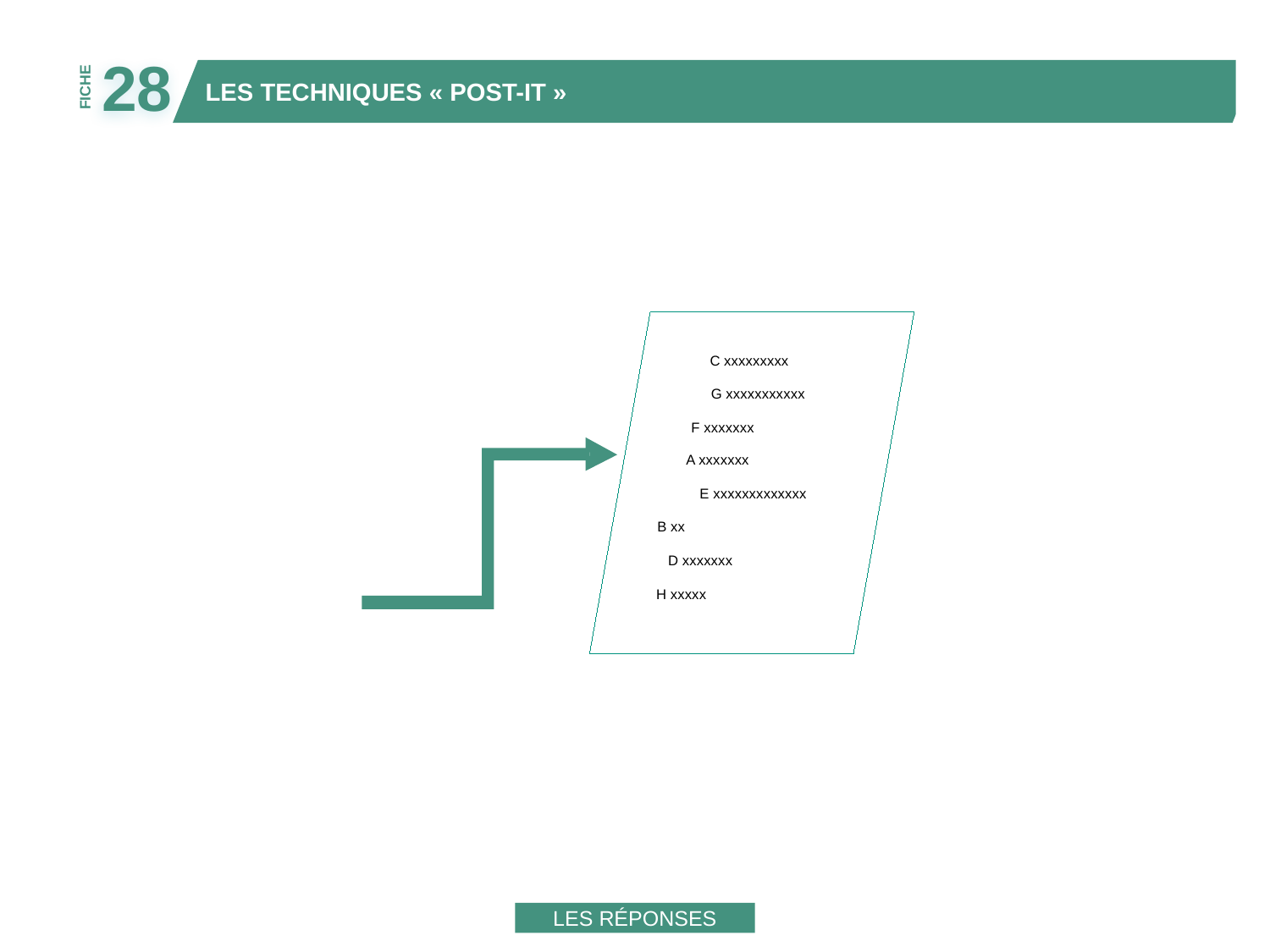

28

LES TECHNIQUES « POST-IT »
FICHE

C xxxxxxxxx
G xxxxxxxxxxx
F xxxxxxx

A xxxxxxx
E xxxxxxxxxxxxx
B xx
D xxxxxxx
H xxxxx
LES RÉPONSES